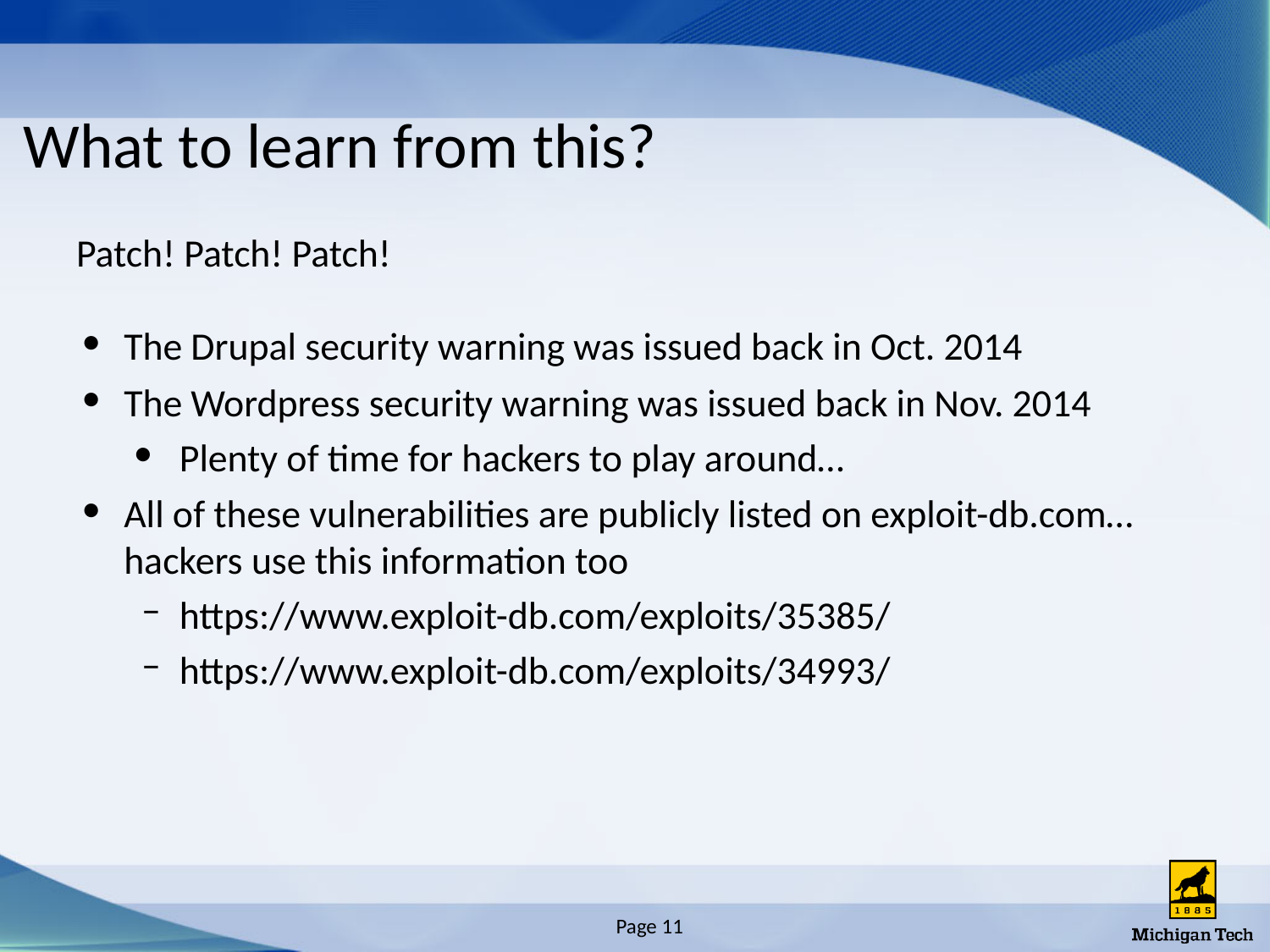

# What to learn from this?
Patch! Patch! Patch!

The Drupal security warning was issued back in Oct. 2014
The Wordpress security warning was issued back in Nov. 2014
Plenty of time for hackers to play around…
All of these vulnerabilities are publicly listed on exploit-db.com… hackers use this information too
https://www.exploit-db.com/exploits/35385/
https://www.exploit-db.com/exploits/34993/